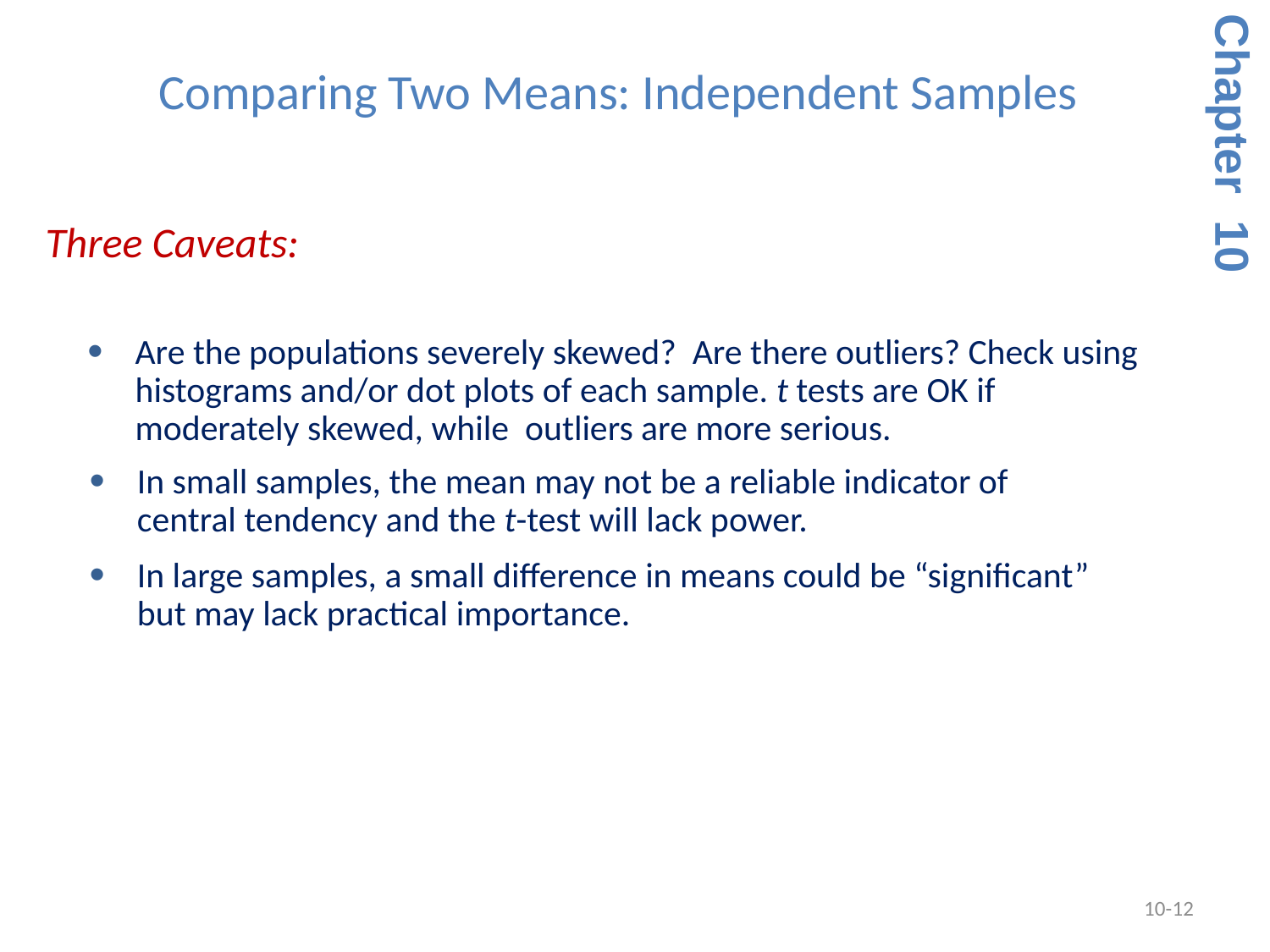

# Comparing Two Means: Independent Samples
Chapter  10
Three Caveats:
Are the populations severely skewed?  Are there outliers? Check using histograms and/or dot plots of each sample. t tests are OK if moderately skewed, while  outliers are more serious.
In small samples, the mean may not be a reliable indicator of central tendency and the t-test will lack power.
In large samples, a small difference in means could be “significant” but may lack practical importance.
10-12